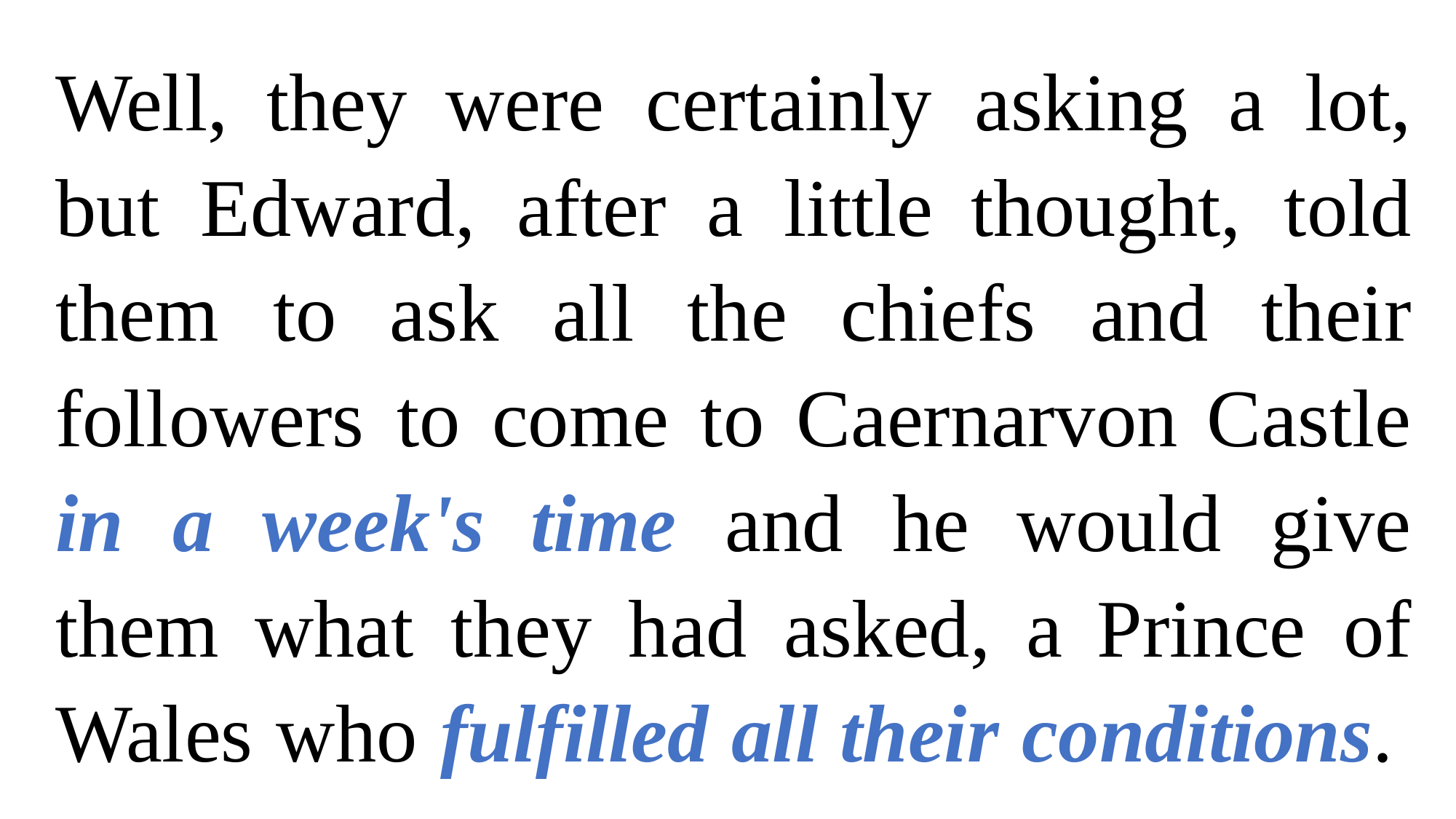

Well, they were certainly asking a lot, but Edward, after a little thought, told them to ask all the chiefs and their followers to come to Caernarvon Castle in a week's time and he would give them what they had asked, a Prince of Wales who fulfilled all their conditions.